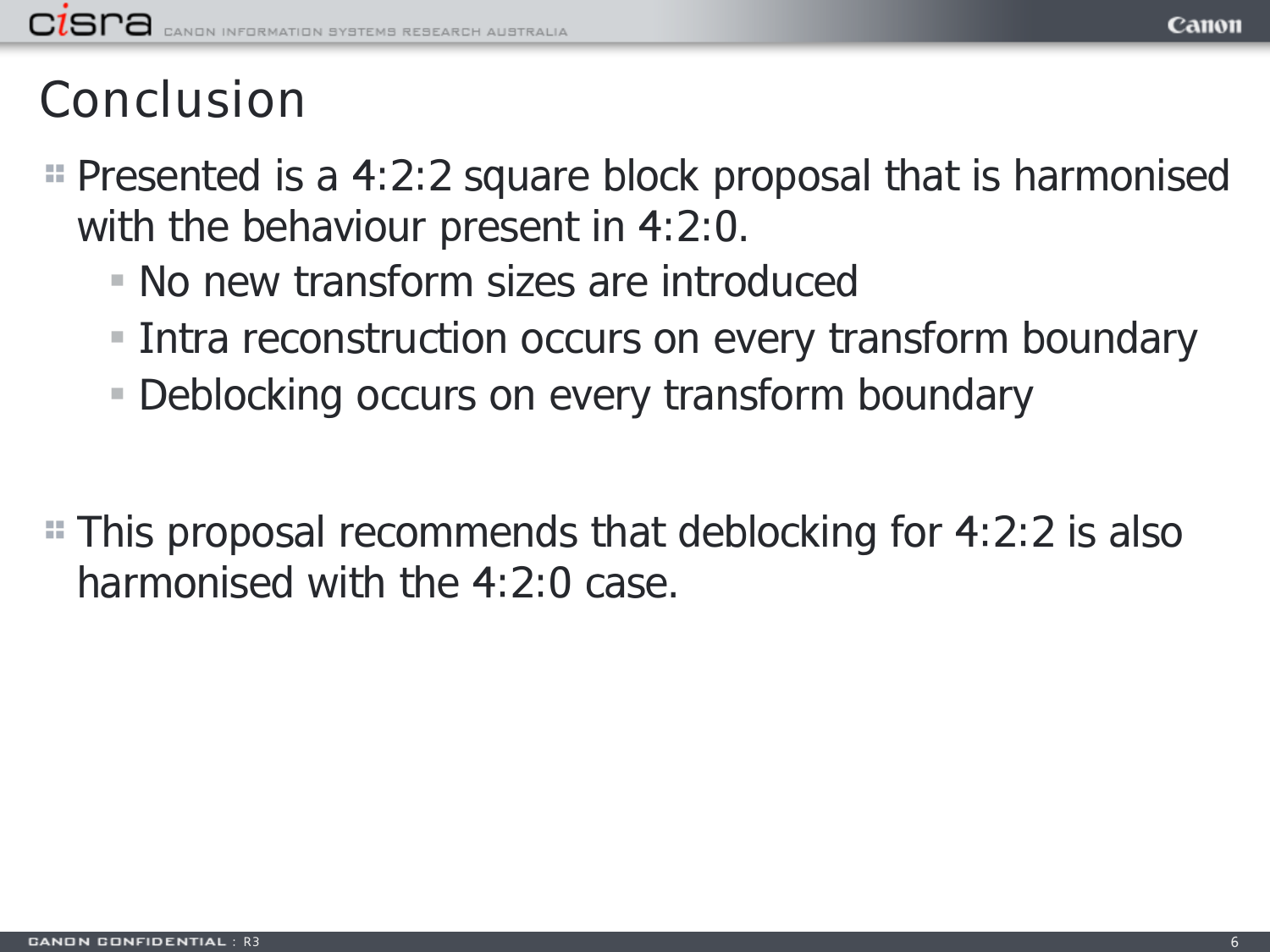

# Conclusion
Presented is a 4:2:2 square block proposal that is harmonised with the behaviour present in 4:2:0.
No new transform sizes are introduced
Intra reconstruction occurs on every transform boundary
Deblocking occurs on every transform boundary

This proposal recommends that deblocking for 4:2:2 is also harmonised with the 4:2:0 case.

6